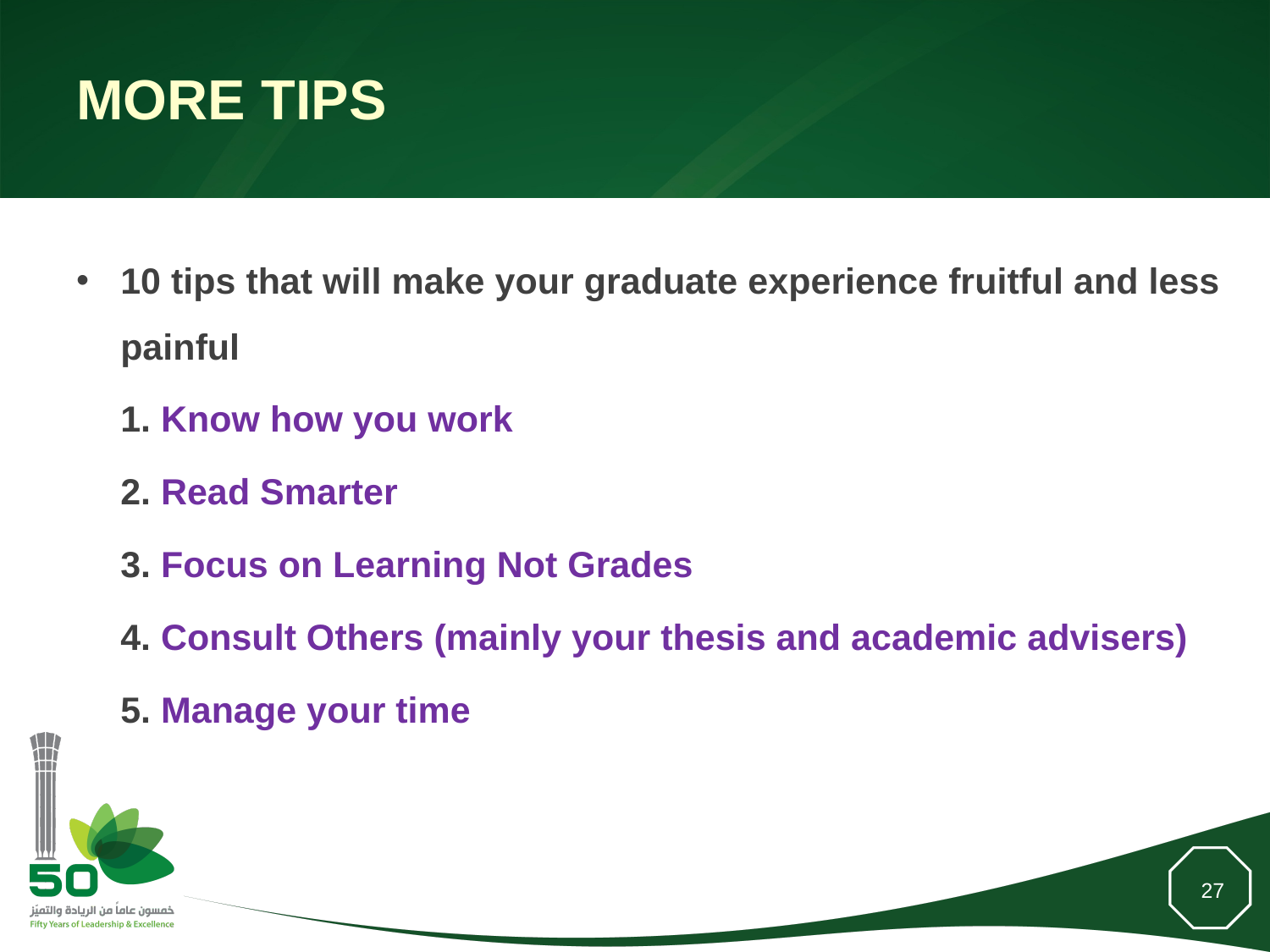

# More TIPS
10 tips that will make your graduate experience fruitful and less painful
	1. Know how you work
	2. Read Smarter
	3. Focus on Learning Not Grades
	4. Consult Others (mainly your thesis and academic advisers)
	5. Manage your time

27